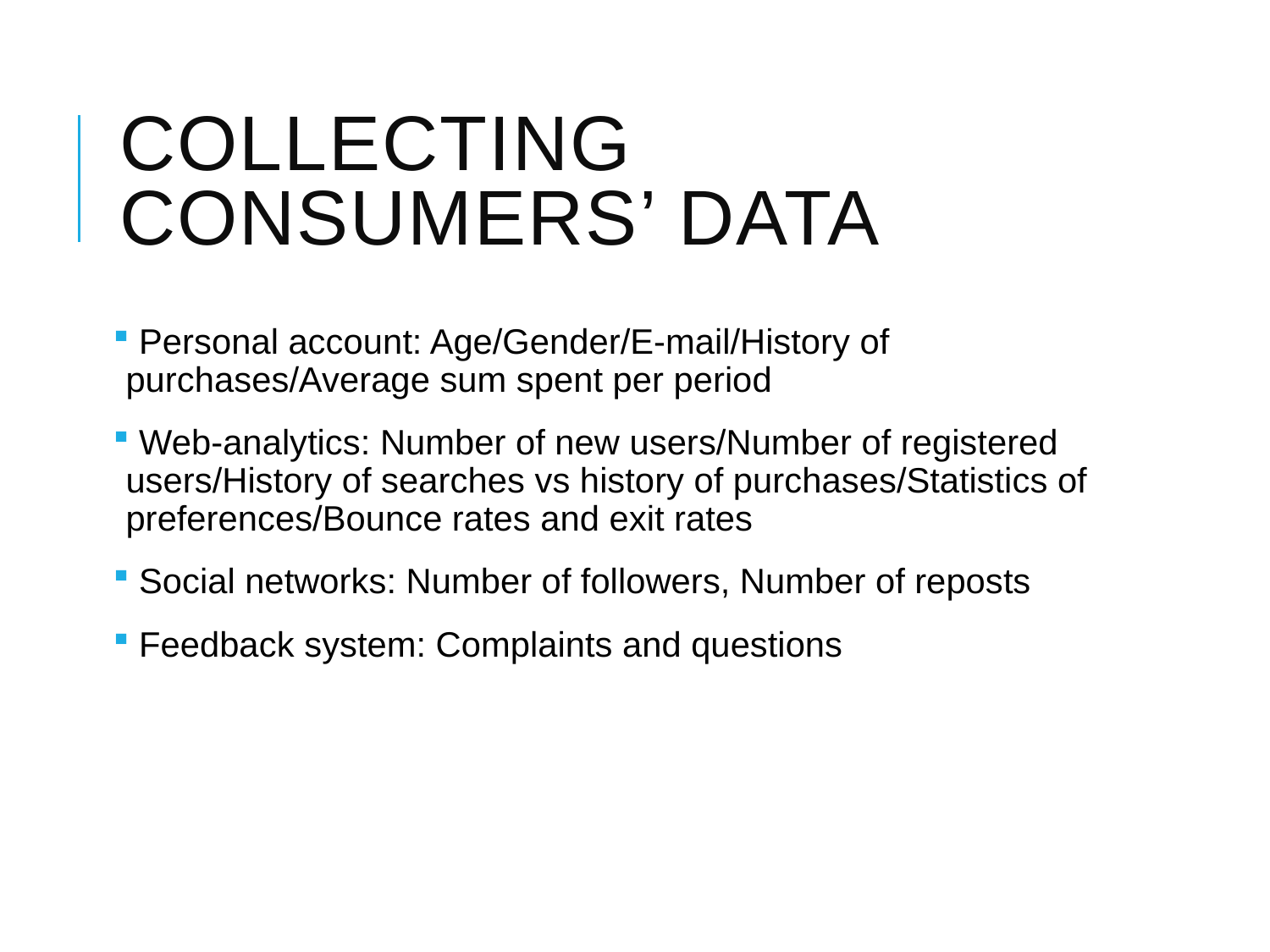

# Collecting consumers’ data
 Personal account: Age/Gender/E-mail/History of purchases/Average sum spent per period
 Web-analytics: Number of new users/Number of registered users/History of searches vs history of purchases/Statistics of preferences/Bounce rates and exit rates
 Social networks: Number of followers, Number of reposts
 Feedback system: Complaints and questions